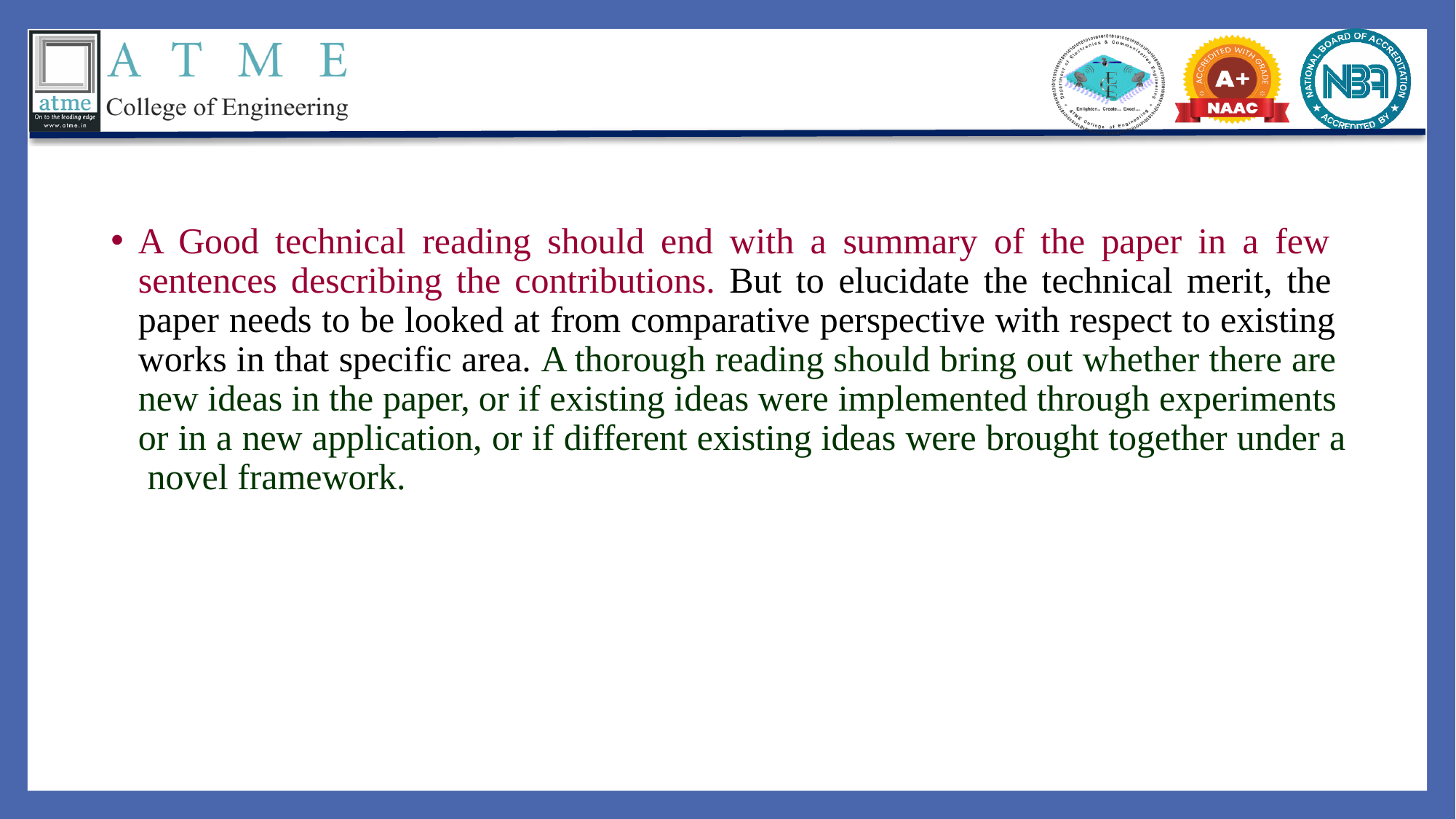

A Good technical reading should end with a summary of the paper in a few  sentences describing the contributions. But to elucidate the technical merit, the  paper needs to be looked at from comparative perspective with respect to existing  works in that specific area. A thorough reading should bring out whether there are  new ideas in the paper, or if existing ideas were implemented through experiments  or in a new application, or if different existing ideas were brought together under a  novel framework.